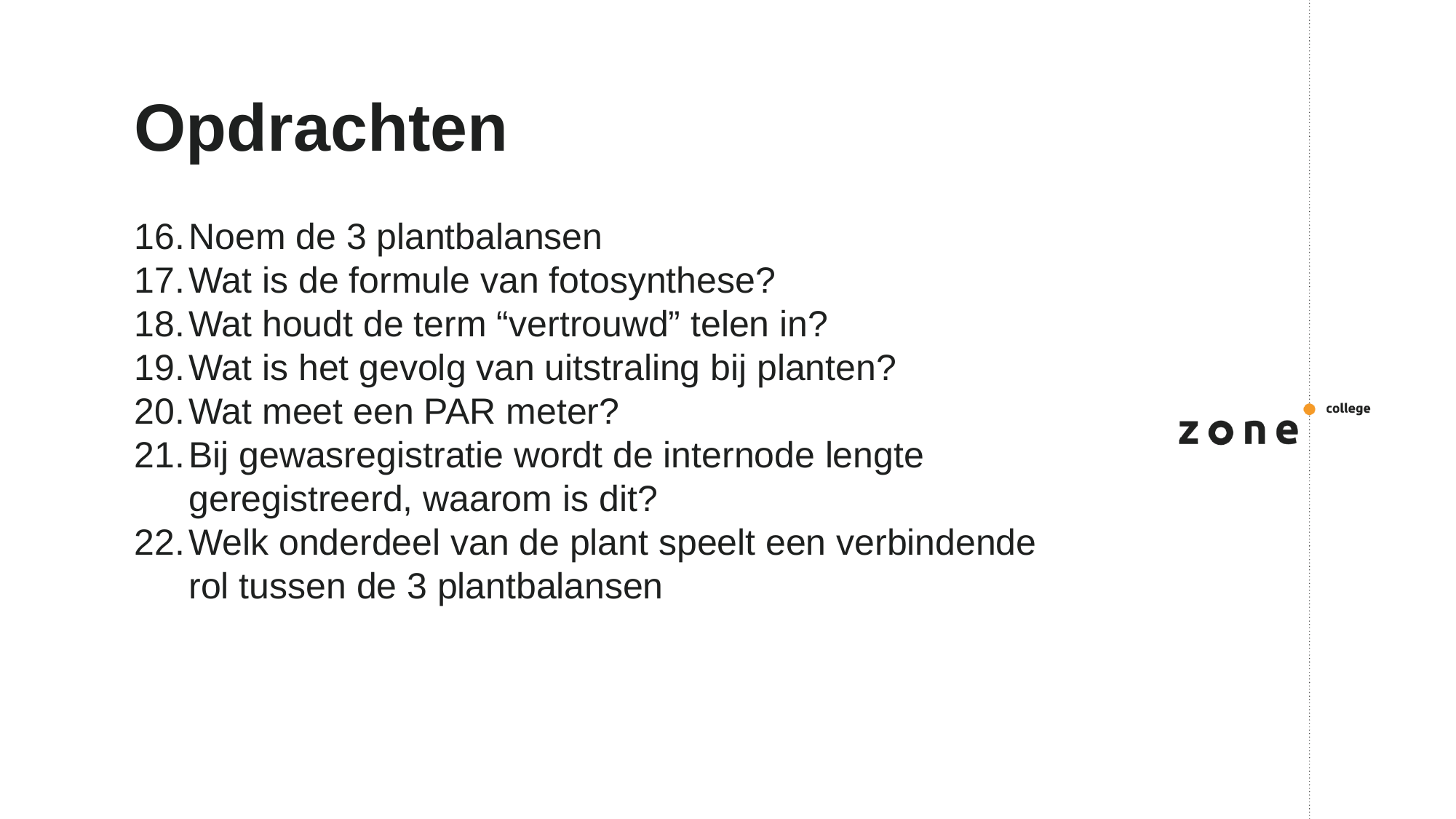

# Opdrachten
Noem de 3 plantbalansen
Wat is de formule van fotosynthese?
Wat houdt de term “vertrouwd” telen in?
Wat is het gevolg van uitstraling bij planten?
Wat meet een PAR meter?
Bij gewasregistratie wordt de internode lengte geregistreerd, waarom is dit?
Welk onderdeel van de plant speelt een verbindende rol tussen de 3 plantbalansen